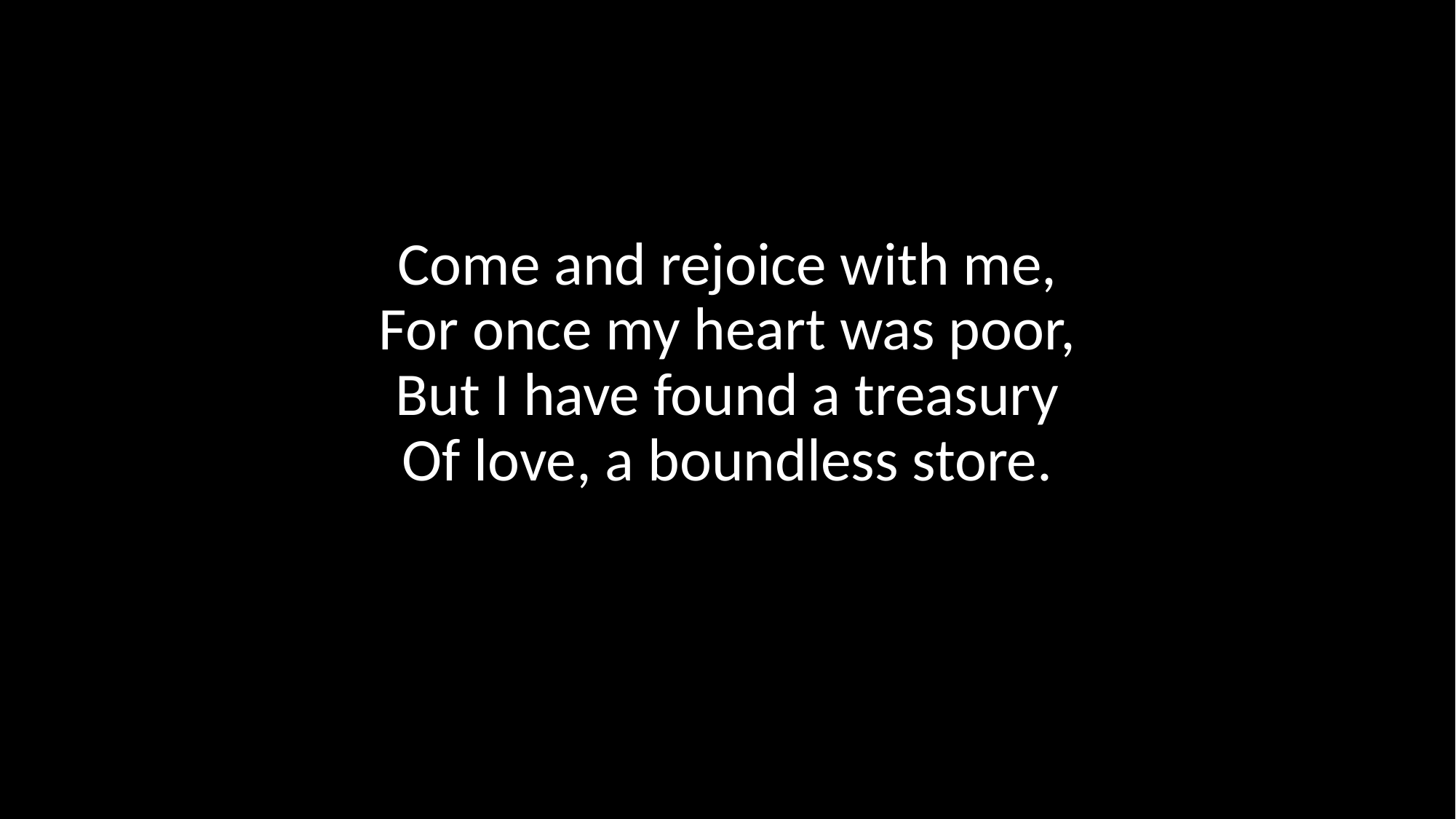

Come and rejoice with me,
For once my heart was poor,
But I have found a treasury
Of love, a boundless store.